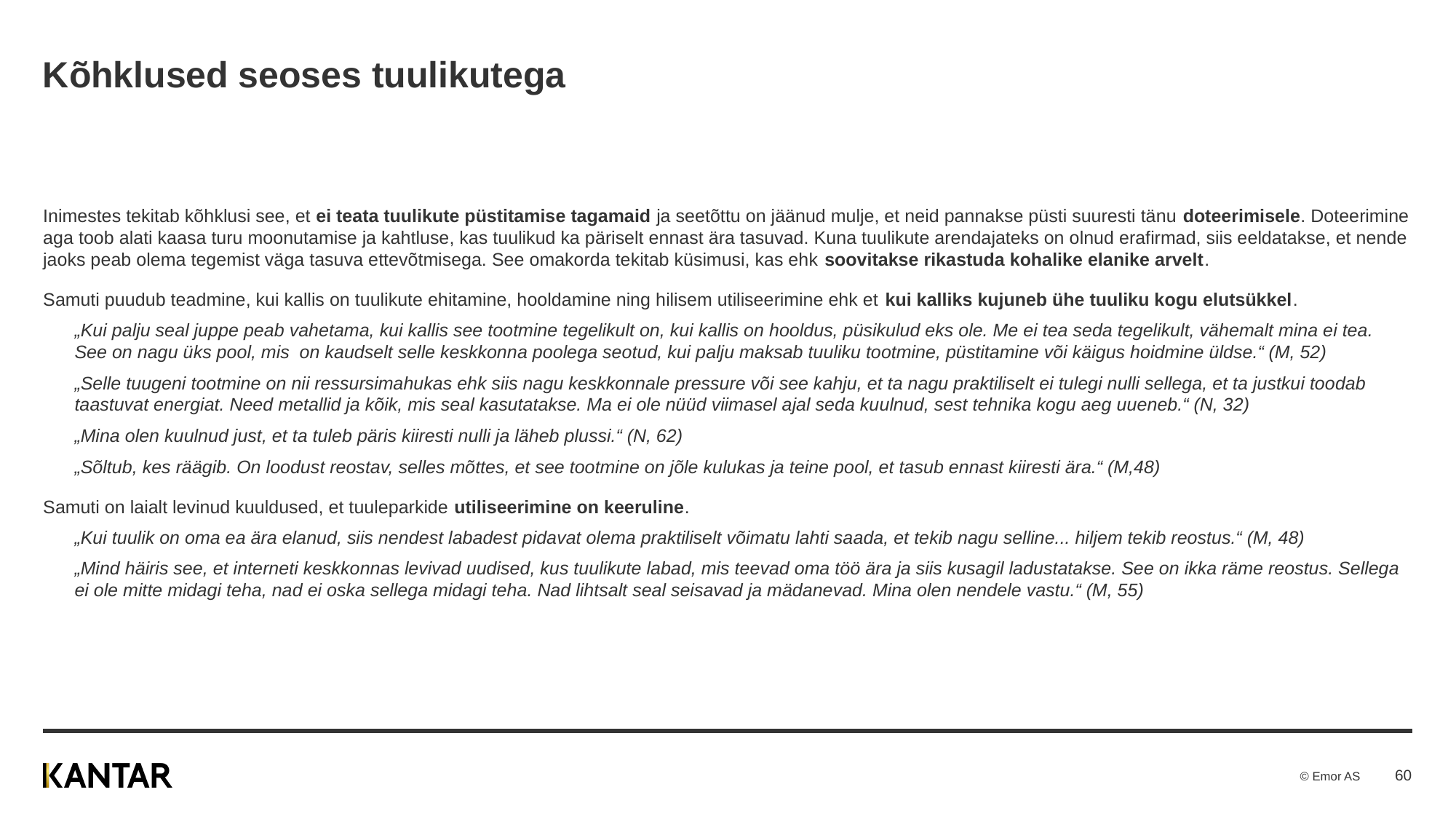

# Kõhklused seoses tuulikutega
Inimestes tekitab kõhklusi see, et ei teata tuulikute püstitamise tagamaid ja seetõttu on jäänud mulje, et neid pannakse püsti suuresti tänu doteerimisele. Doteerimine aga toob alati kaasa turu moonutamise ja kahtluse, kas tuulikud ka päriselt ennast ära tasuvad. Kuna tuulikute arendajateks on olnud erafirmad, siis eeldatakse, et nende jaoks peab olema tegemist väga tasuva ettevõtmisega. See omakorda tekitab küsimusi, kas ehk soovitakse rikastuda kohalike elanike arvelt.
Samuti puudub teadmine, kui kallis on tuulikute ehitamine, hooldamine ning hilisem utiliseerimine ehk et kui kalliks kujuneb ühe tuuliku kogu elutsükkel.
„Kui palju seal juppe peab vahetama, kui kallis see tootmine tegelikult on, kui kallis on hooldus, püsikulud eks ole. Me ei tea seda tegelikult, vähemalt mina ei tea. See on nagu üks pool, mis  on kaudselt selle keskkonna poolega seotud, kui palju maksab tuuliku tootmine, püstitamine või käigus hoidmine üldse.“ (M, 52)
„Selle tuugeni tootmine on nii ressursimahukas ehk siis nagu keskkonnale pressure või see kahju, et ta nagu praktiliselt ei tulegi nulli sellega, et ta justkui toodab taastuvat energiat. Need metallid ja kõik, mis seal kasutatakse. Ma ei ole nüüd viimasel ajal seda kuulnud, sest tehnika kogu aeg uueneb.“ (N, 32)
„Mina olen kuulnud just, et ta tuleb päris kiiresti nulli ja läheb plussi.“ (N, 62)
„Sõltub, kes räägib. On loodust reostav, selles mõttes, et see tootmine on jõle kulukas ja teine pool, et tasub ennast kiiresti ära.“ (M,48)
Samuti on laialt levinud kuuldused, et tuuleparkide utiliseerimine on keeruline.
„Kui tuulik on oma ea ära elanud, siis nendest labadest pidavat olema praktiliselt võimatu lahti saada, et tekib nagu selline... hiljem tekib reostus.“ (M, 48)
„Mind häiris see, et interneti keskkonnas levivad uudised, kus tuulikute labad, mis teevad oma töö ära ja siis kusagil ladustatakse. See on ikka räme reostus. Sellega ei ole mitte midagi teha, nad ei oska sellega midagi teha. Nad lihtsalt seal seisavad ja mädanevad. Mina olen nendele vastu.“ (M, 55)

60